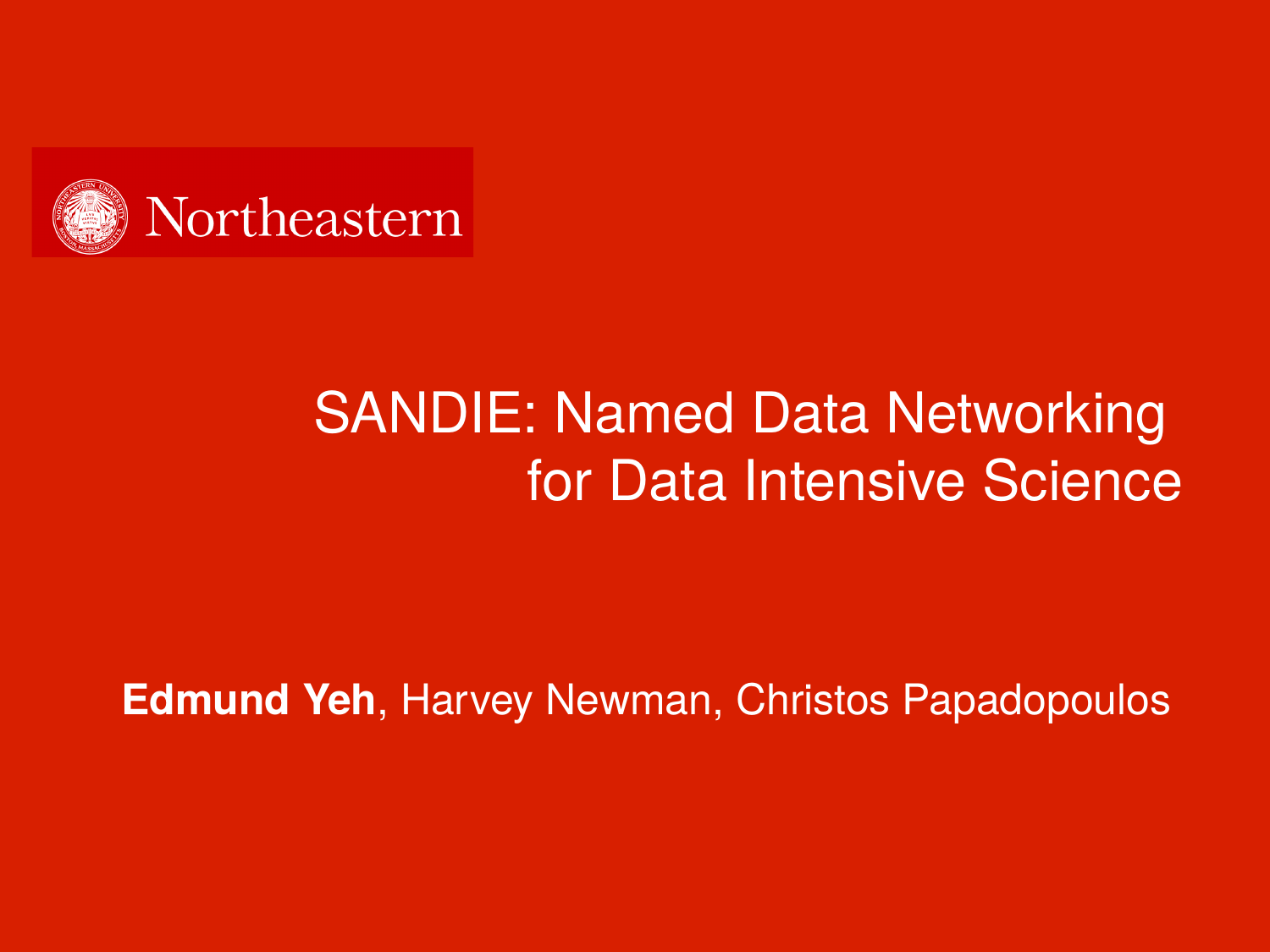

SANDIE: Named Data Networking
for Data Intensive Science
Edmund Yeh, Harvey Newman, Christos Papadopoulos